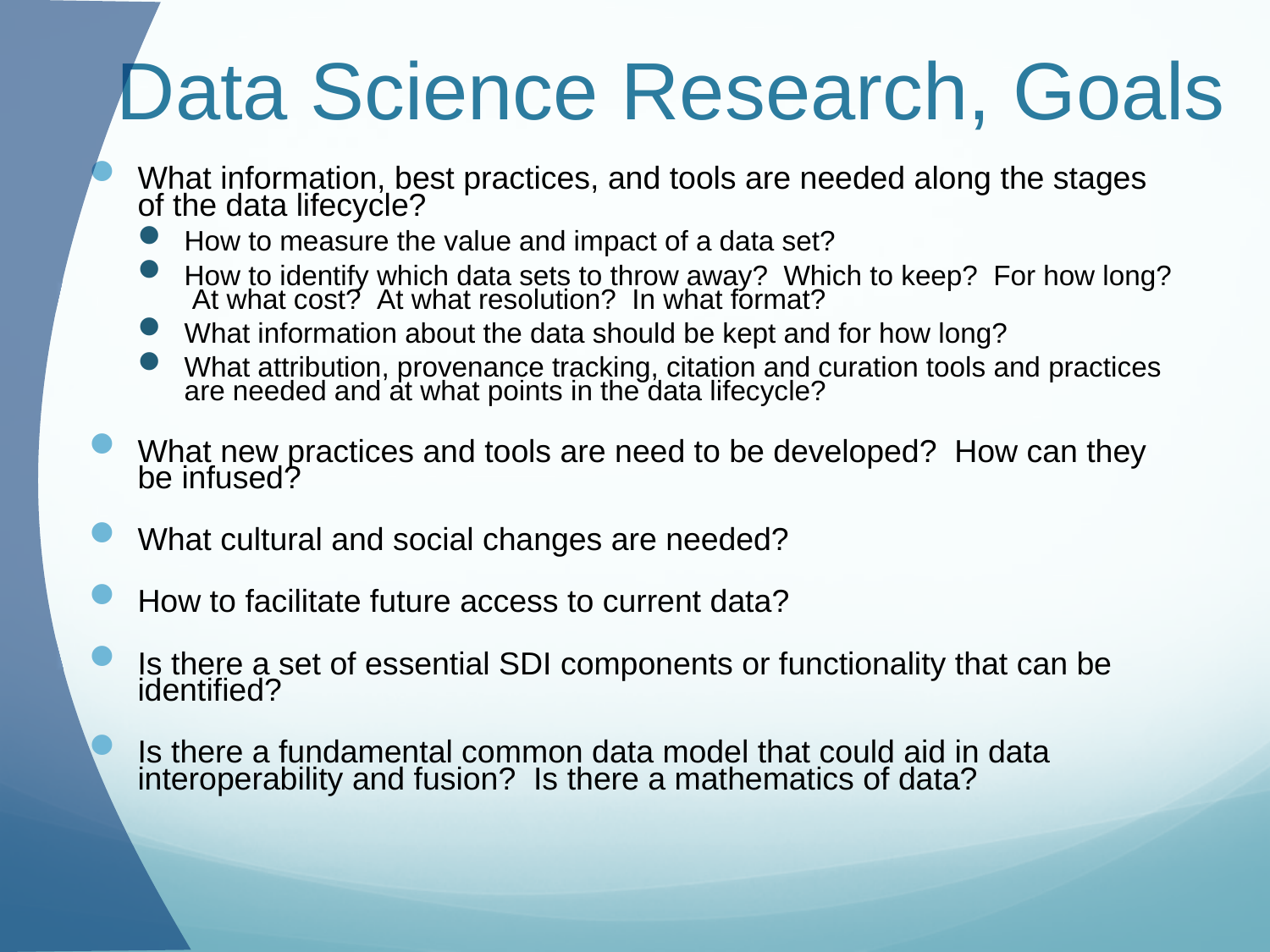

# Data Science Research, Goals
What information, best practices, and tools are needed along the stages of the data lifecycle?
How to measure the value and impact of a data set?
How to identify which data sets to throw away?  Which to keep?  For how long?  At what cost?  At what resolution?  In what format?
What information about the data should be kept and for how long?
What attribution, provenance tracking, citation and curation tools and practices are needed and at what points in the data lifecycle?
What new practices and tools are need to be developed?  How can they be infused?
What cultural and social changes are needed?
How to facilitate future access to current data?
Is there a set of essential SDI components or functionality that can be identified?
Is there a fundamental common data model that could aid in data interoperability and fusion?  Is there a mathematics of data?